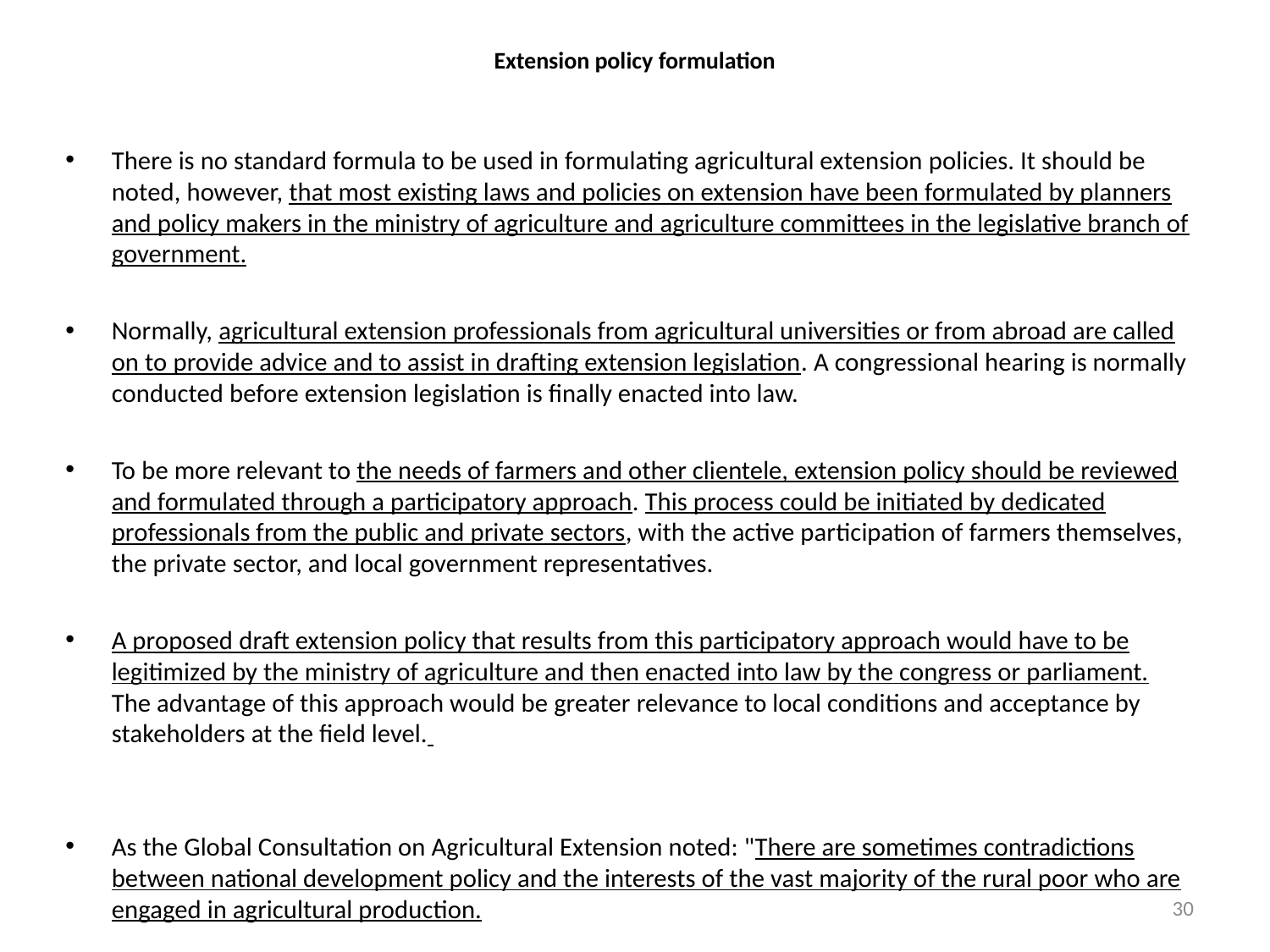

# Extension policy formulation
There is no standard formula to be used in formulating agricultural extension policies. It should be noted, however, that most existing laws and policies on extension have been formulated by planners and policy makers in the ministry of agriculture and agriculture committees in the legislative branch of government.

Normally, agricultural extension professionals from agricultural universities or from abroad are called on to provide advice and to assist in drafting extension legislation. A congressional hearing is normally conducted before extension legislation is finally enacted into law.

To be more relevant to the needs of farmers and other clientele, extension policy should be reviewed and formulated through a participatory approach. This process could be initiated by dedicated professionals from the public and private sectors, with the active participation of farmers themselves, the private sector, and local government representatives.

A proposed draft extension policy that results from this participatory approach would have to be legitimized by the ministry of agriculture and then enacted into law by the congress or parliament. The advantage of this approach would be greater relevance to local conditions and acceptance by stakeholders at the field level.

As the Global Consultation on Agricultural Extension noted: "There are sometimes contradictions between national development policy and the interests of the vast majority of the rural poor who are engaged in agricultural production.
30